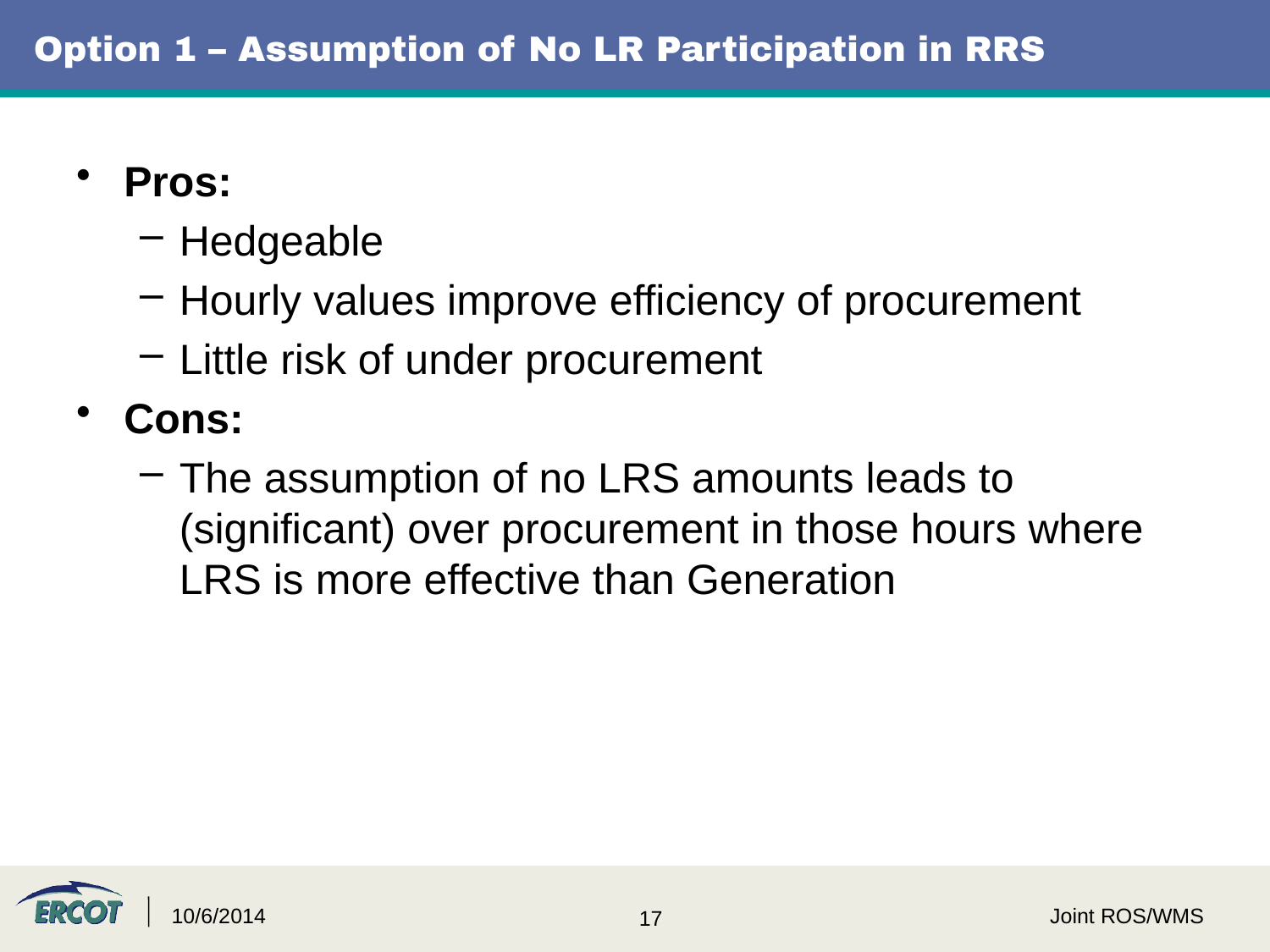

# Option 1 – Assumption of No LR Participation in RRS
Pros:
Hedgeable
Hourly values improve efficiency of procurement
Little risk of under procurement
Cons:
The assumption of no LRS amounts leads to (significant) over procurement in those hours where LRS is more effective than Generation

10/6/2014
Joint ROS/WMS